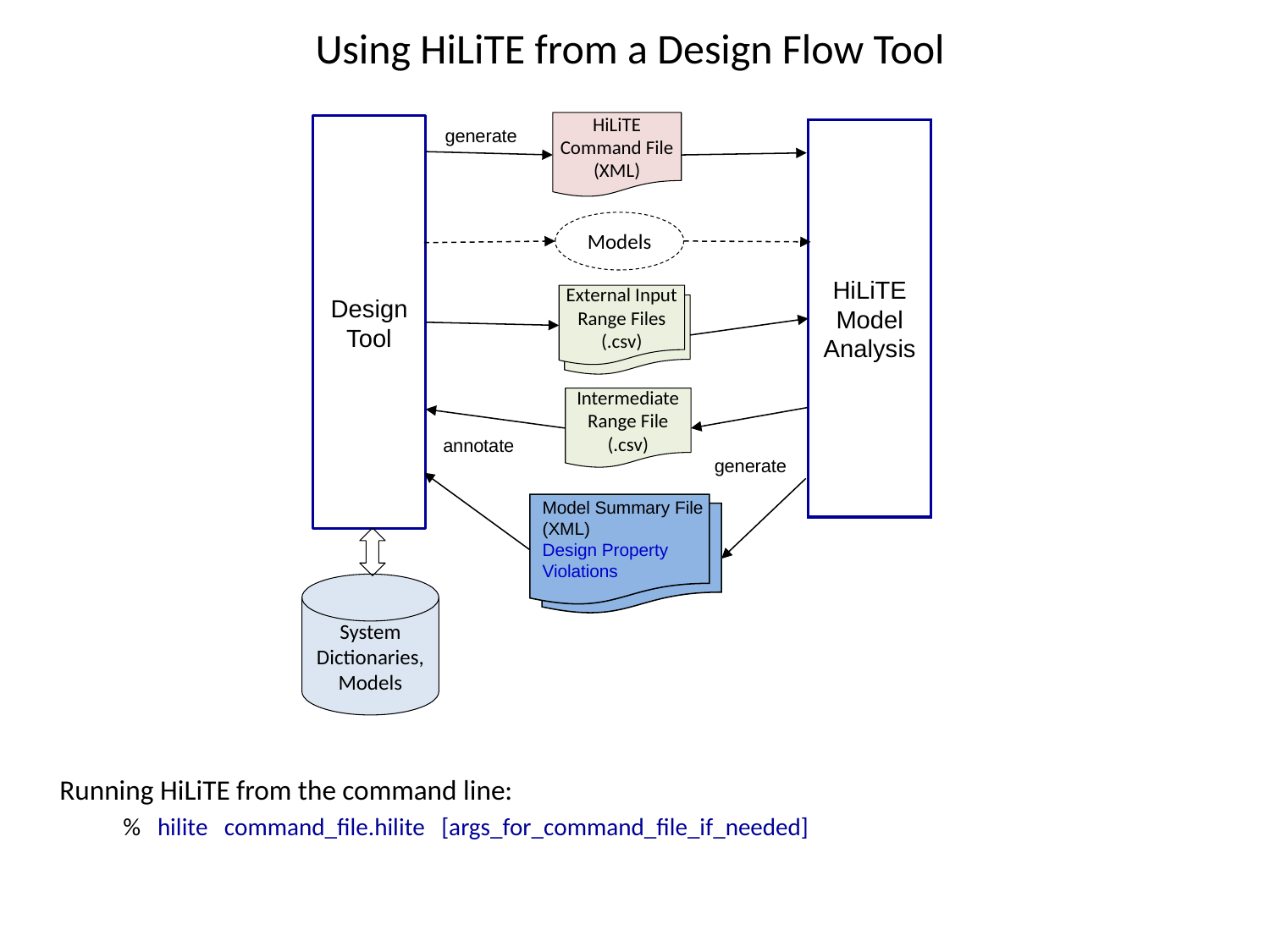

# Using HiLiTE from a Design Flow Tool
HiLiTE Command File
(XML)
Design
Tool
generate
HiLiTE
Model
Analysis
Models
External Input Range Files
(.csv)

Intermediate Range File
(.csv)
annotate
generate
Model Summary File
(XML)
Design Property
Violations

System Dictionaries, Models
Running HiLiTE from the command line:
%   hilite   command_file.hilite   [args_for_command_file_if_needed]